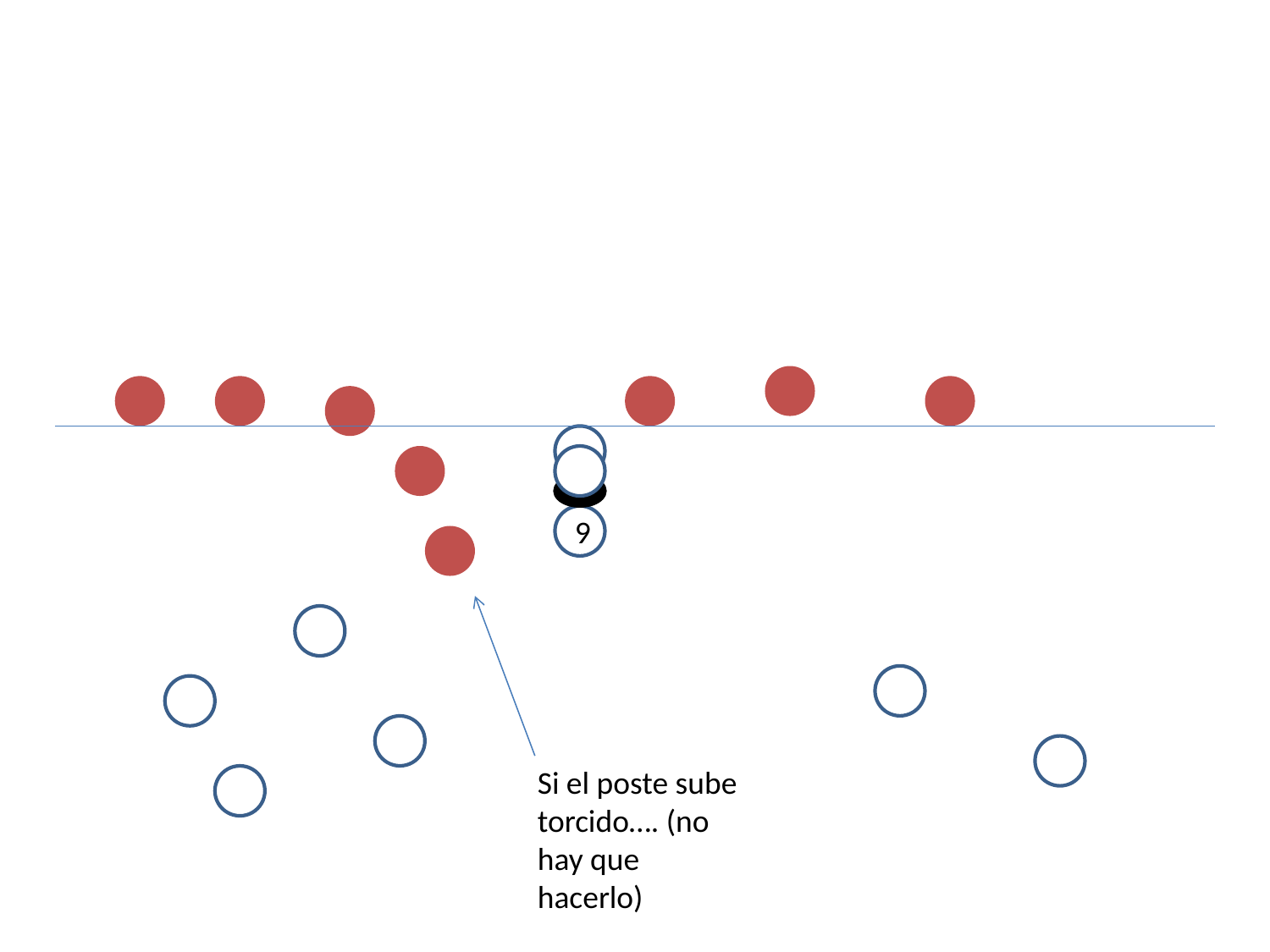

9

Si el poste sube torcido…. (no hay que hacerlo)